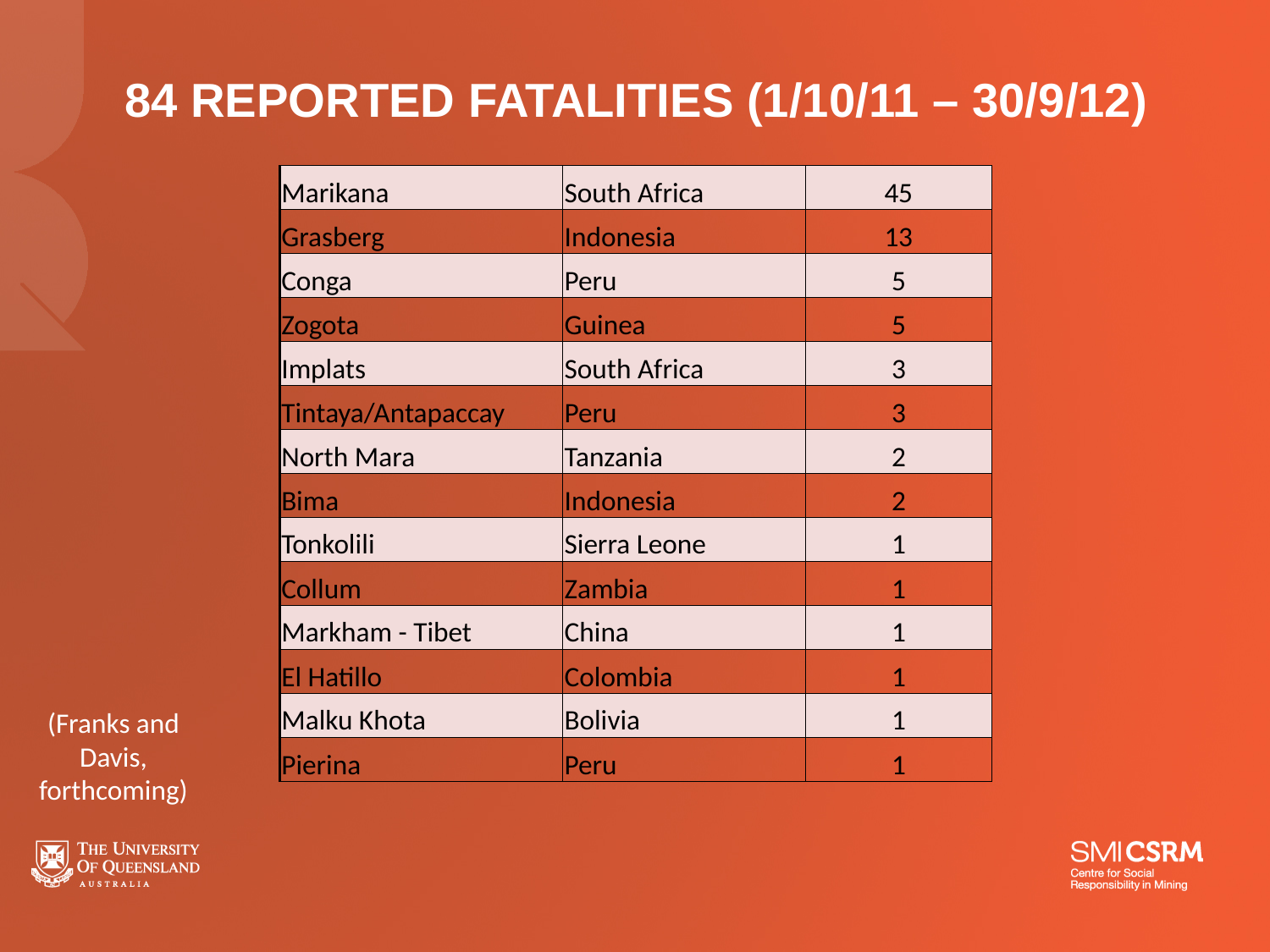

# 84 REPORTED FATALITIES (1/10/11 – 30/9/12)
| Marikana | South Africa | 45 |
| --- | --- | --- |
| Grasberg | Indonesia | 13 |
| Conga | Peru | 5 |
| Zogota | Guinea | 5 |
| Implats | South Africa | 3 |
| Tintaya/Antapaccay | Peru | 3 |
| North Mara | Tanzania | 2 |
| Bima | Indonesia | 2 |
| Tonkolili | Sierra Leone | 1 |
| Collum | Zambia | 1 |
| Markham - Tibet | China | 1 |
| El Hatillo | Colombia | 1 |
| Malku Khota | Bolivia | 1 |
| Pierina | Peru | 1 |
(Franks and Davis, forthcoming)